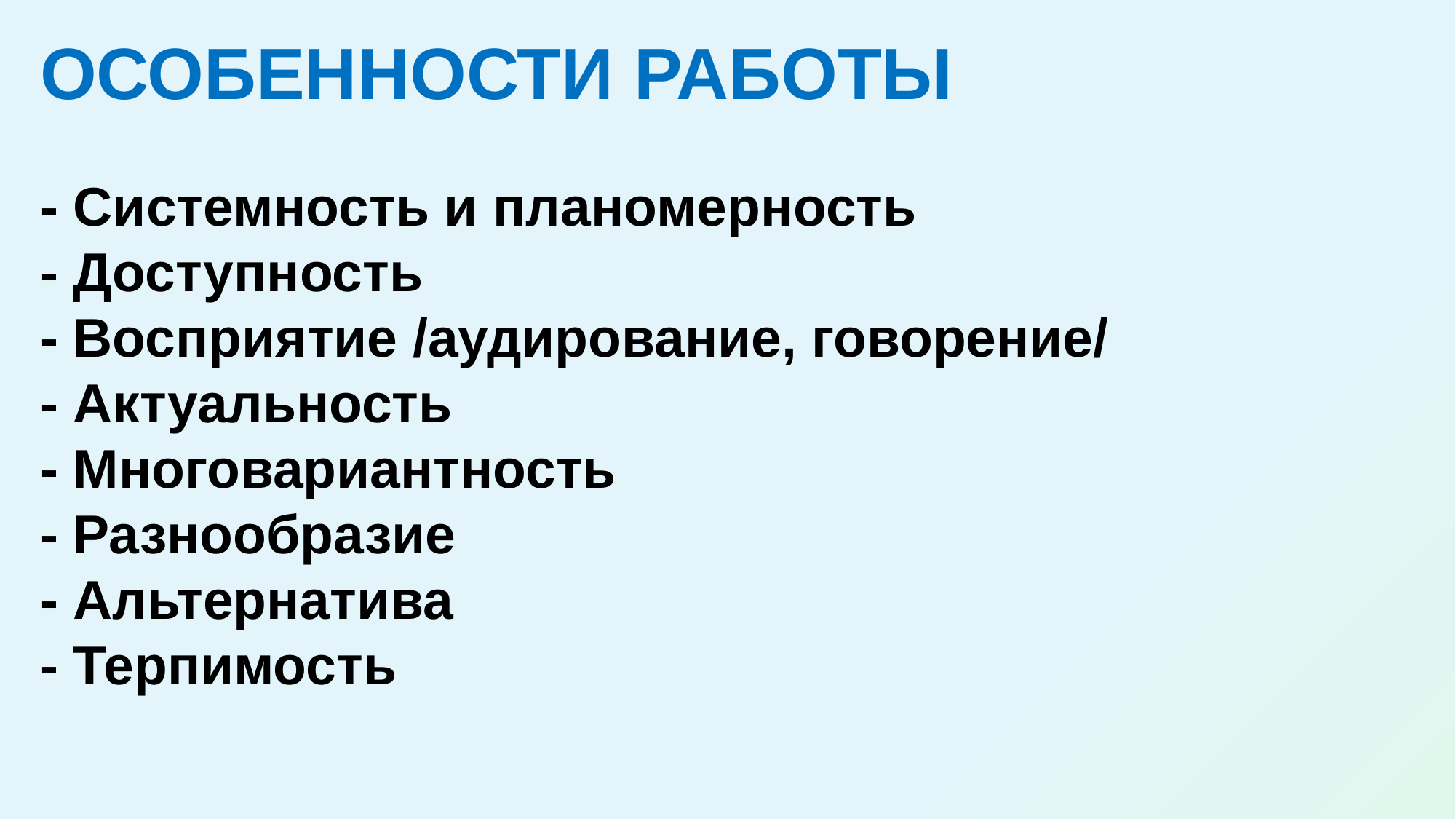

ОСОБЕННОСТИ РАБОТЫ
- Системность и планомерность
- Доступность
- Восприятие /аудирование, говорение/
- Актуальность
- Многовариантность
- Разнообразие
- Альтернатива
- Терпимость